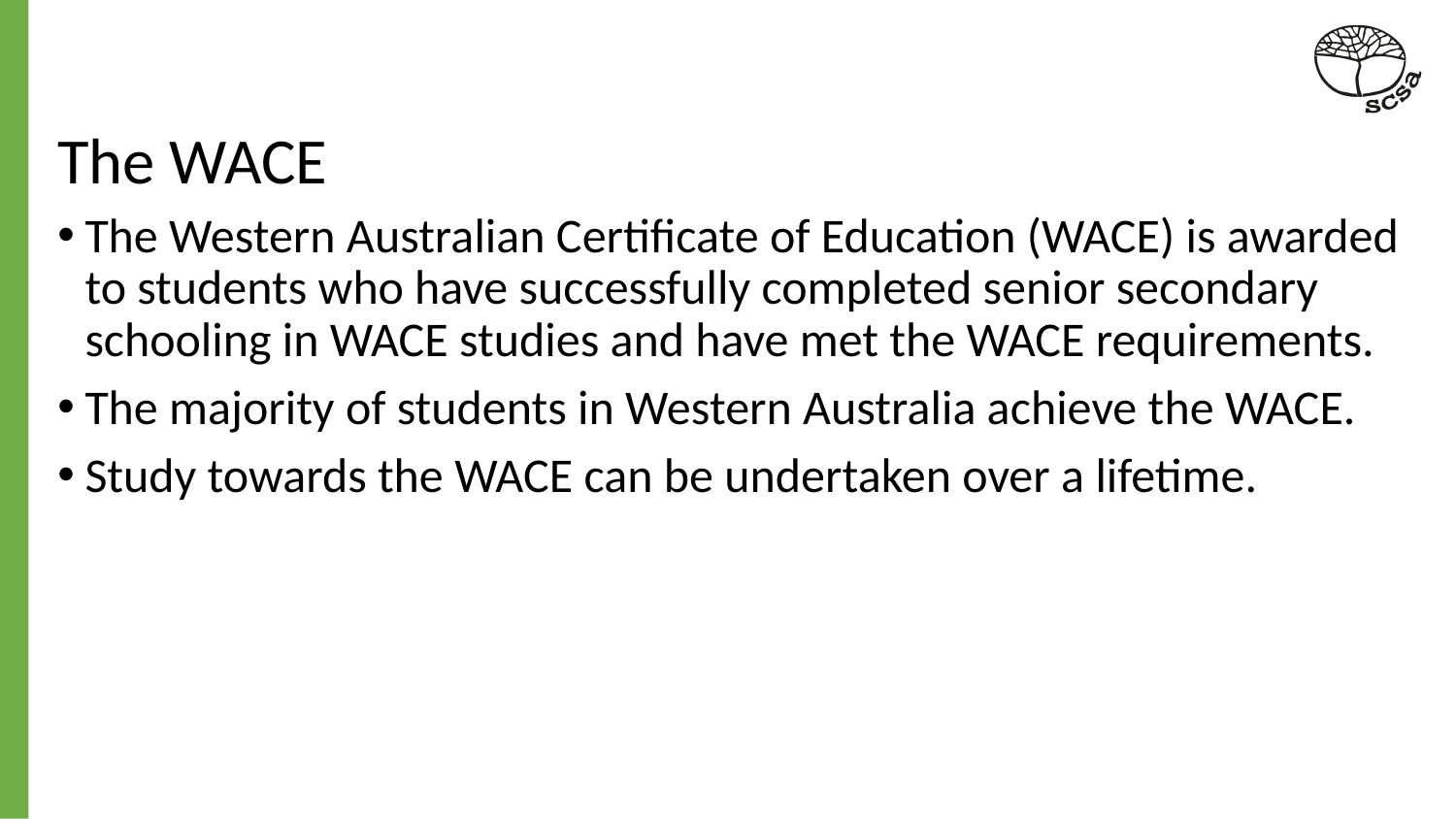

# The WACE
The Western Australian Certificate of Education (WACE) is awarded to students who have successfully completed senior secondary schooling in WACE studies and have met the WACE requirements.
The majority of students in Western Australia achieve the WACE.
Study towards the WACE can be undertaken over a lifetime.